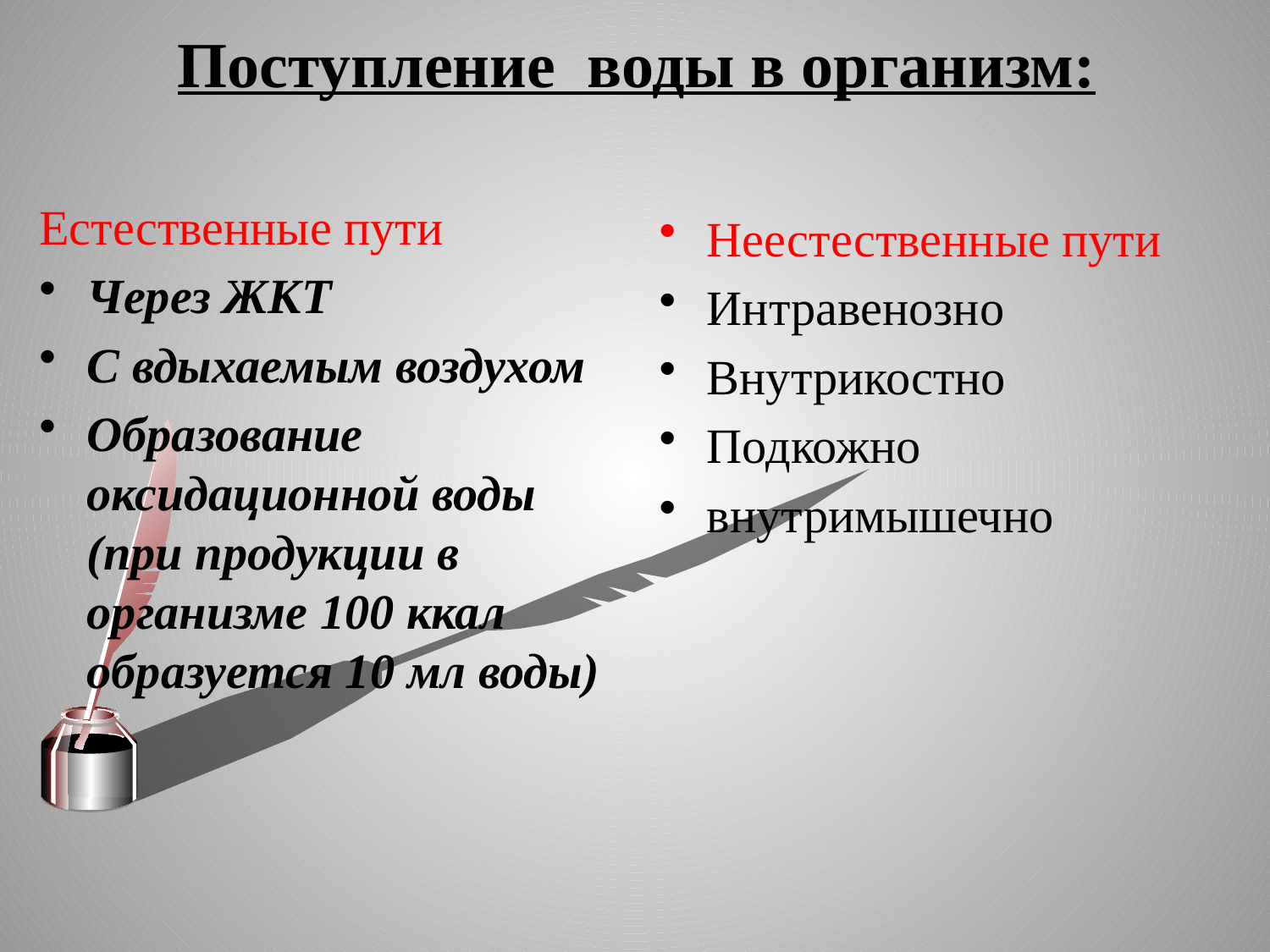

# Поступление  воды в организм:
Естественные пути
Через ЖКТ
С вдыхаемым воздухом
Образование оксидационной воды (при продукции в организме 100 ккал образуется 10 мл воды)

Неестественные пути
Интравенозно
Внутрикостно
Подкожно
внутримышечно